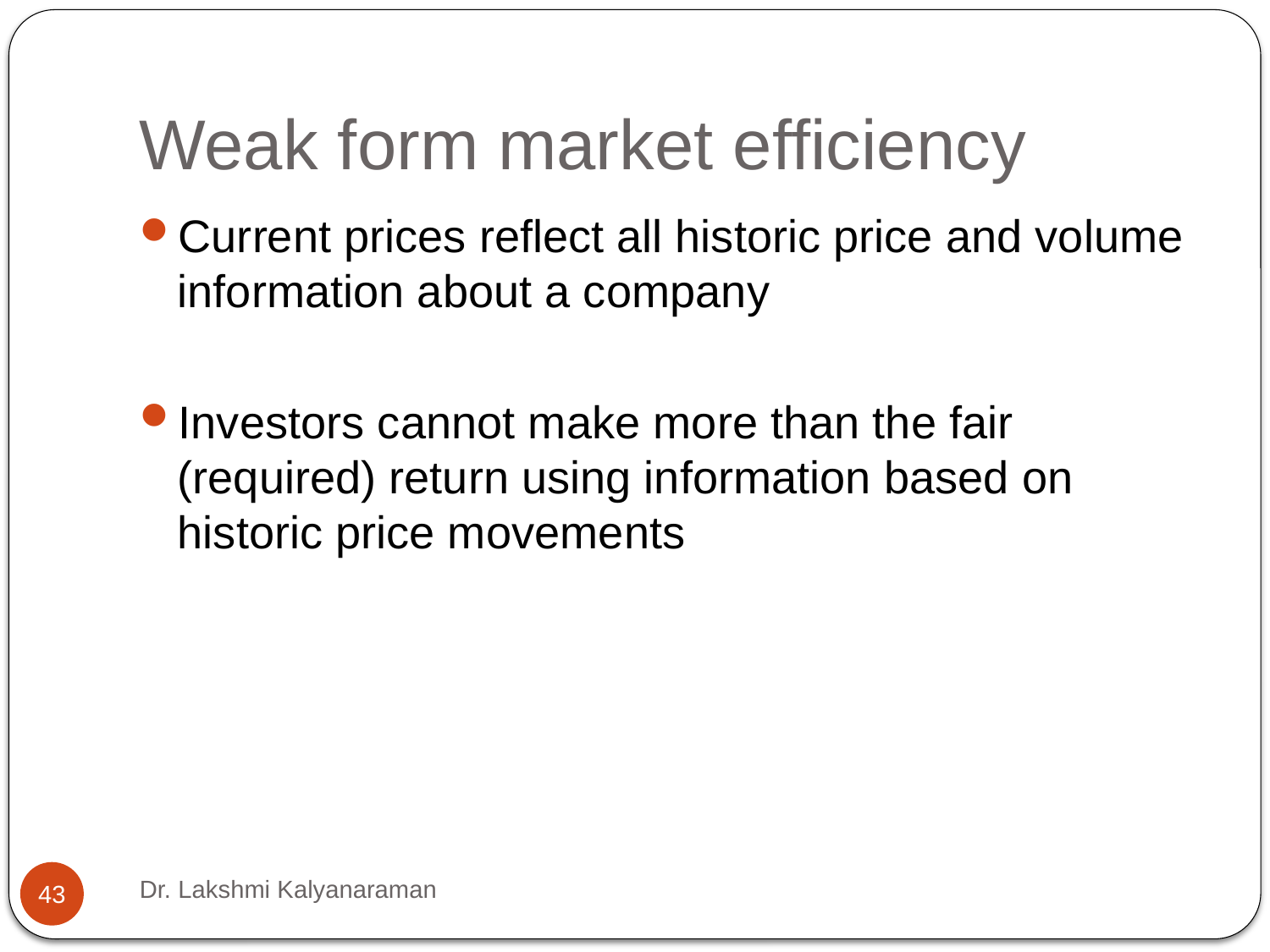

# Weak form market efficiency
Current prices reflect all historic price and volume information about a company

Investors cannot make more than the fair (required) return using information based on historic price movements
Dr. Lakshmi Kalyanaraman
43